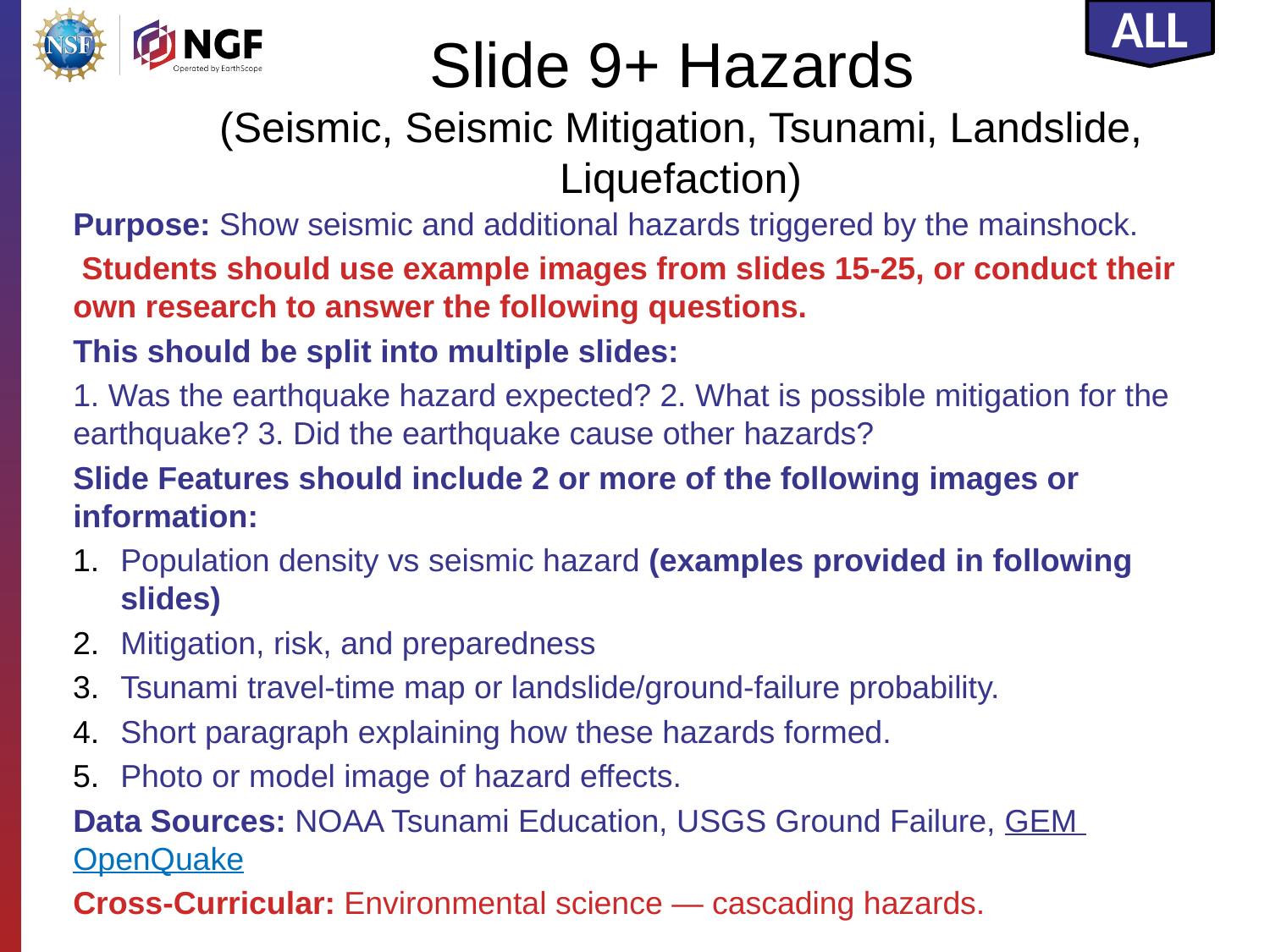

ALL
# Slide 9+ Hazards (Seismic, Seismic Mitigation, Tsunami, Landslide, Liquefaction)
Purpose: Show seismic and additional hazards triggered by the mainshock.
 Students should use example images from slides 15-25, or conduct their own research to answer the following questions.
This should be split into multiple slides:
1. Was the earthquake hazard expected? 2. What is possible mitigation for the earthquake? 3. Did the earthquake cause other hazards?
Slide Features should include 2 or more of the following images or information:
Population density vs seismic hazard (examples provided in following slides)
Mitigation, risk, and preparedness
Tsunami travel-time map or landslide/ground-failure probability.
Short paragraph explaining how these hazards formed.
Photo or model image of hazard effects.
Data Sources: NOAA Tsunami Education, USGS Ground Failure, GEM OpenQuake
Cross-Curricular: Environmental science — cascading hazards.